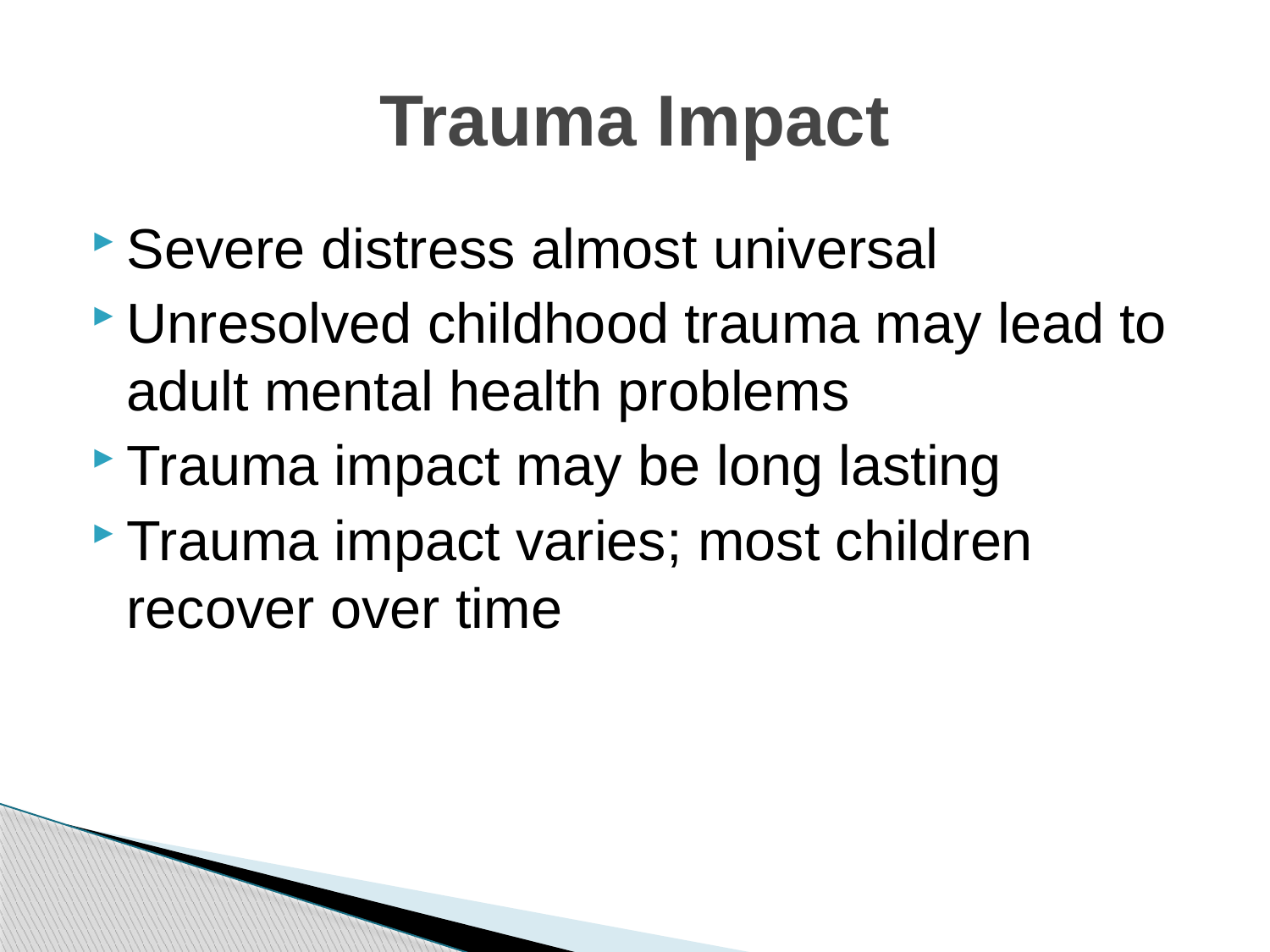

# Trauma Impact
Severe distress almost universal
Unresolved childhood trauma may lead to adult mental health problems
Trauma impact may be long lasting
Trauma impact varies; most children recover over time